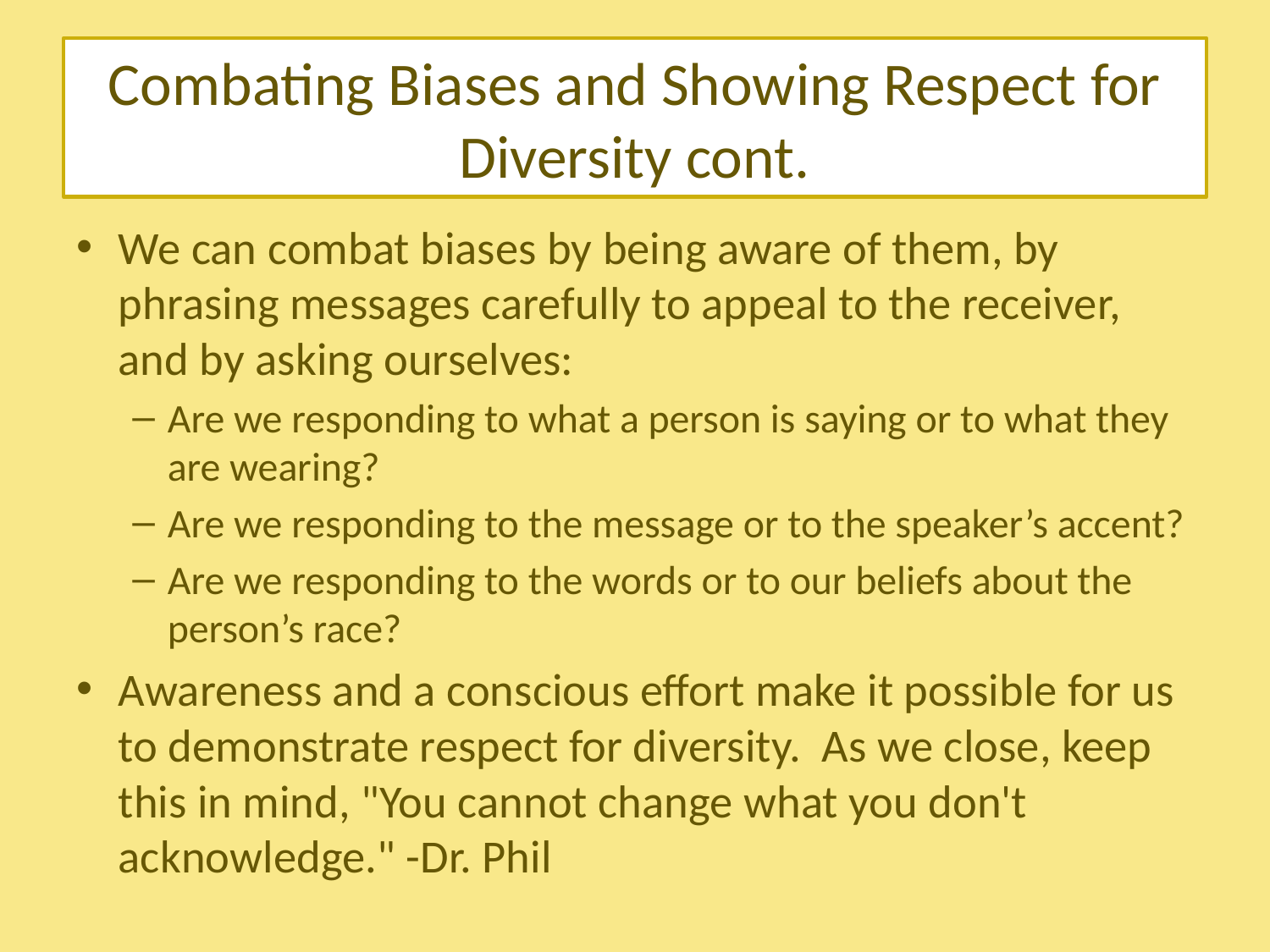

# Combating Biases and Showing Respect for Diversity cont.
We can combat biases by being aware of them, by phrasing messages carefully to appeal to the receiver, and by asking ourselves:
Are we responding to what a person is saying or to what they are wearing?
Are we responding to the message or to the speaker’s accent?
Are we responding to the words or to our beliefs about the person’s race?
Awareness and a conscious effort make it possible for us to demonstrate respect for diversity.  As we close, keep this in mind, "You cannot change what you don't acknowledge." -Dr. Phil